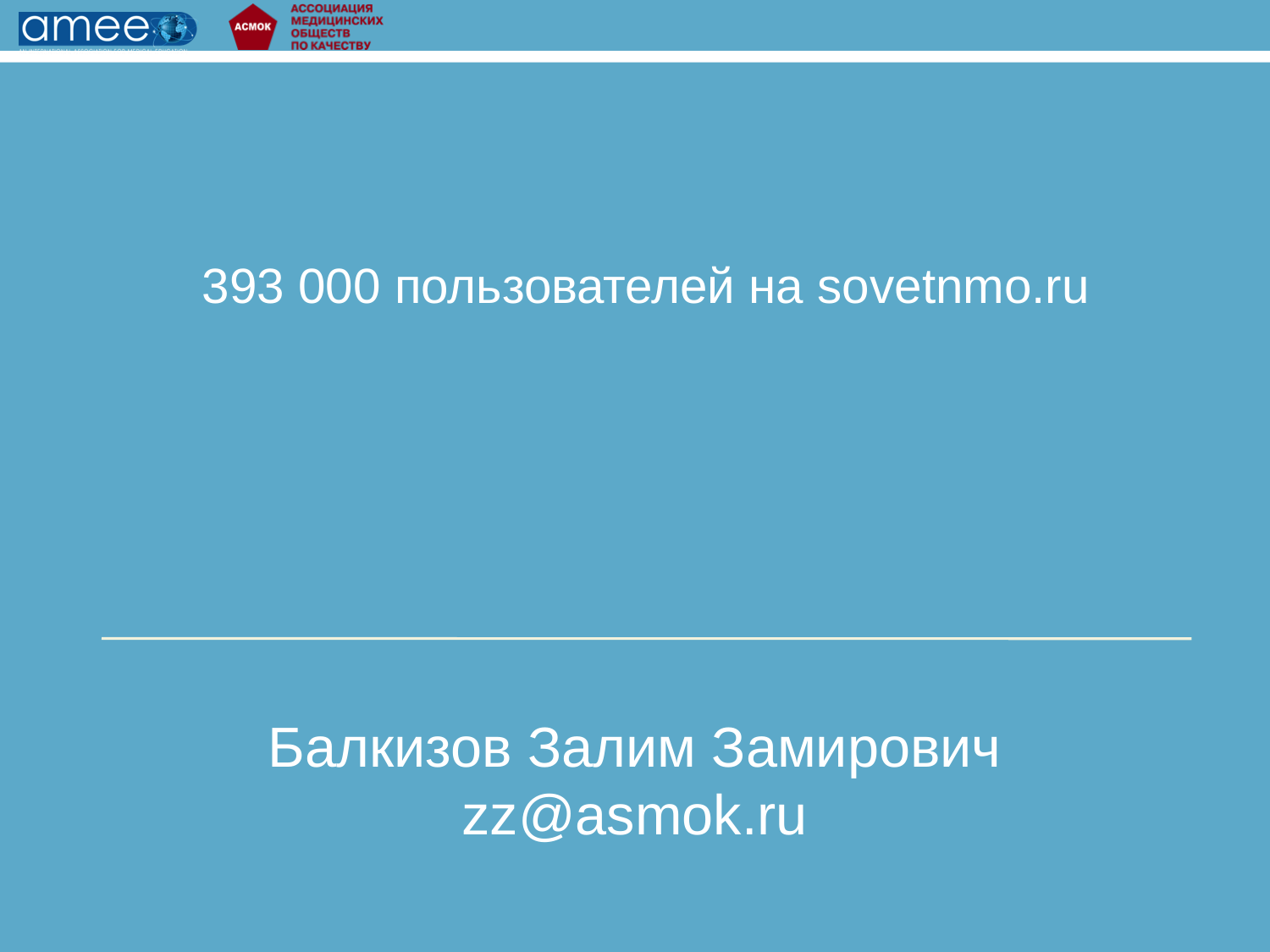

393 000 пользователей на sovetnmo.ru
Балкизов Залим Замирович
zz@asmok.ru